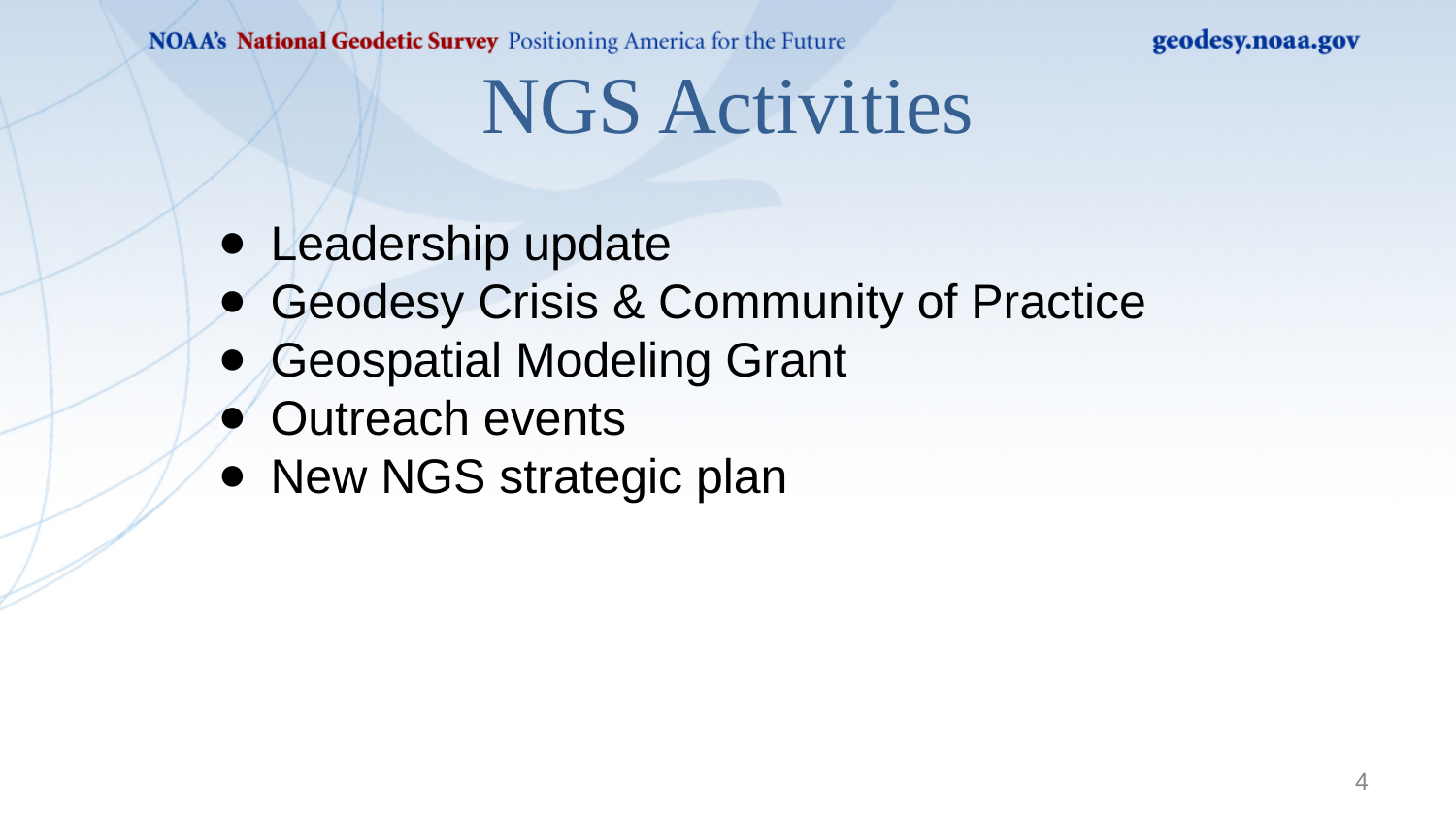

# NGS Activities
Leadership update
Geodesy Crisis & Community of Practice
Geospatial Modeling Grant
Outreach events
New NGS strategic plan
4